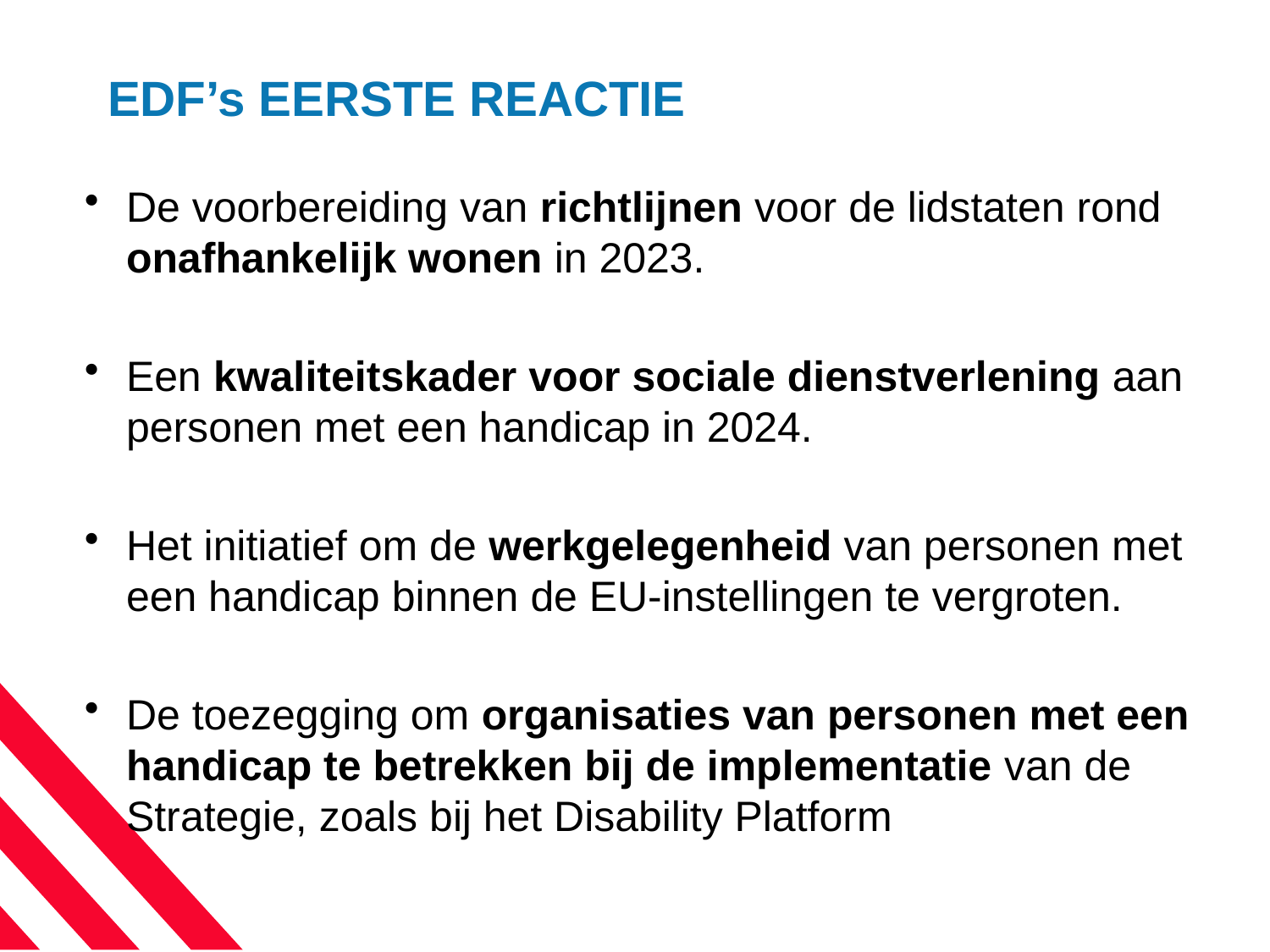

# EDF’s EERSTE REACTIE
De voorbereiding van richtlijnen voor de lidstaten rond onafhankelijk wonen in 2023.

Een kwaliteitskader voor sociale dienstverlening aan personen met een handicap in 2024.

Het initiatief om de werkgelegenheid van personen met een handicap binnen de EU-instellingen te vergroten.

De toezegging om organisaties van personen met een handicap te betrekken bij de implementatie van de Strategie, zoals bij het Disability Platform